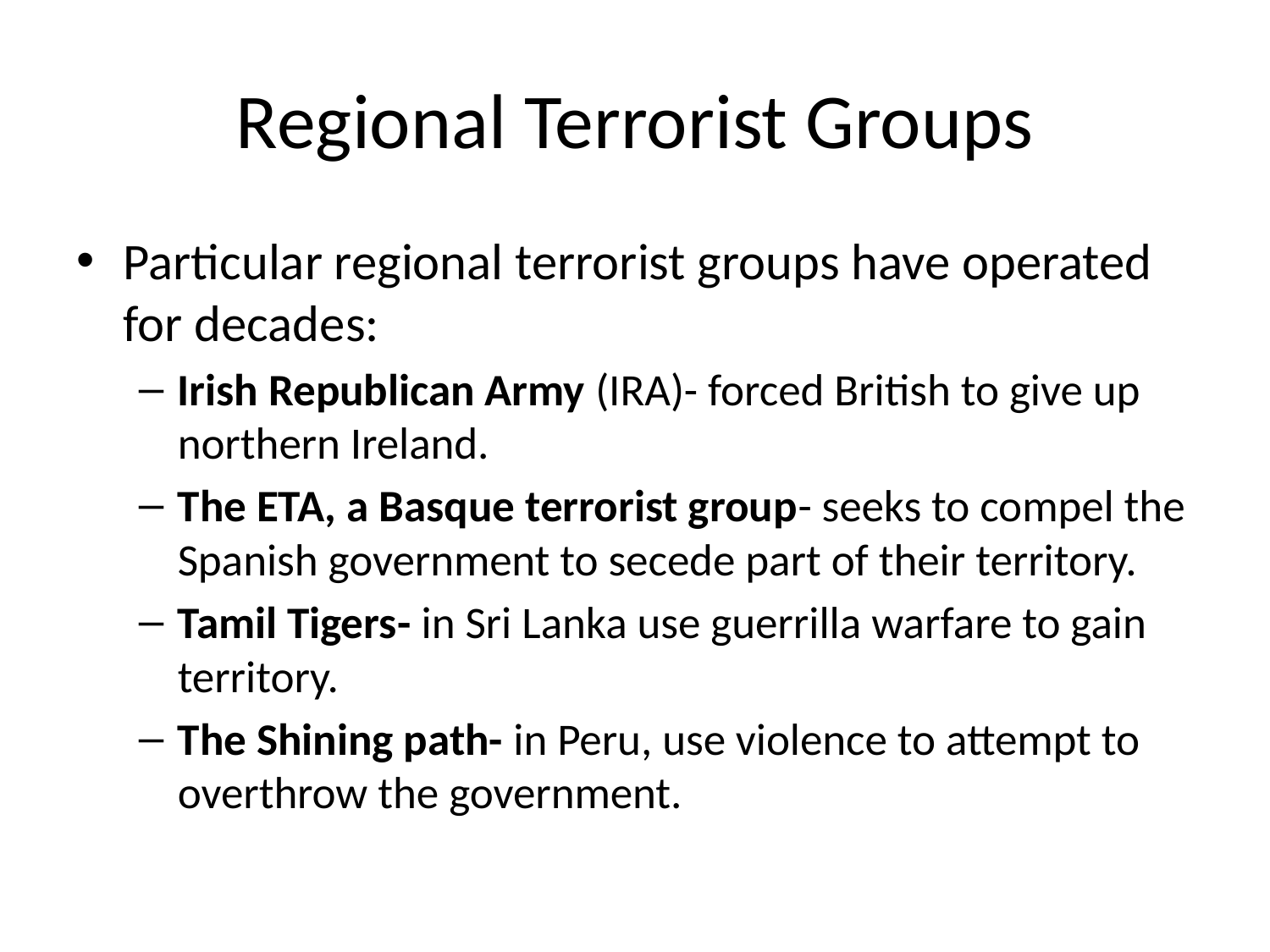

# Regional Terrorist Groups
Particular regional terrorist groups have operated for decades:
Irish Republican Army (IRA)- forced British to give up northern Ireland.
The ETA, a Basque terrorist group- seeks to compel the Spanish government to secede part of their territory.
Tamil Tigers- in Sri Lanka use guerrilla warfare to gain territory.
The Shining path- in Peru, use violence to attempt to  overthrow the government.